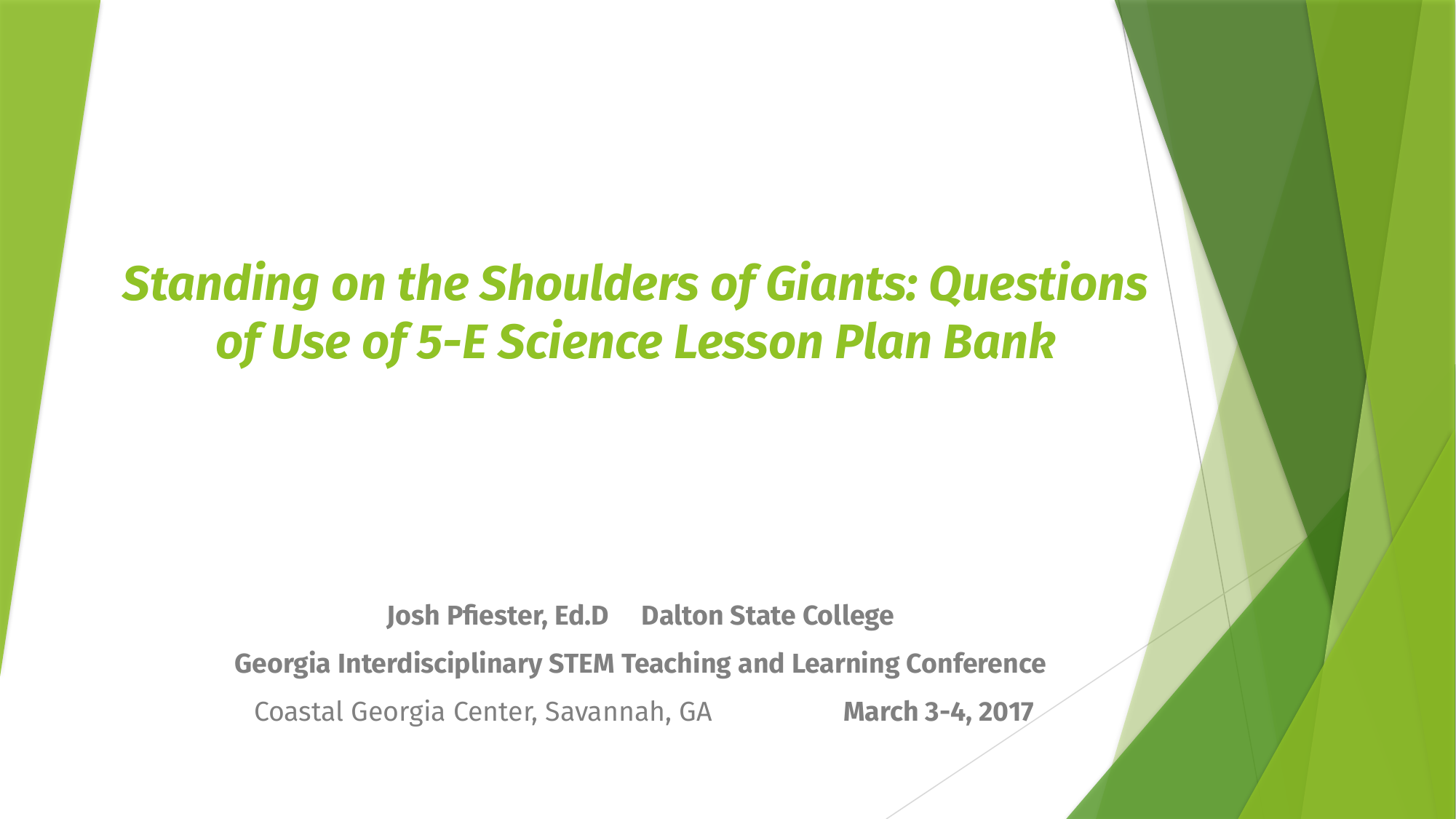

# Standing on the Shoulders of Giants: Questions of Use of 5-E Science Lesson Plan Bank
Josh Pfiester, Ed.D     Dalton State College
Georgia Interdisciplinary STEM Teaching and Learning Conference
Coastal Georgia Center, Savannah, GA                  March 3-4, 2017